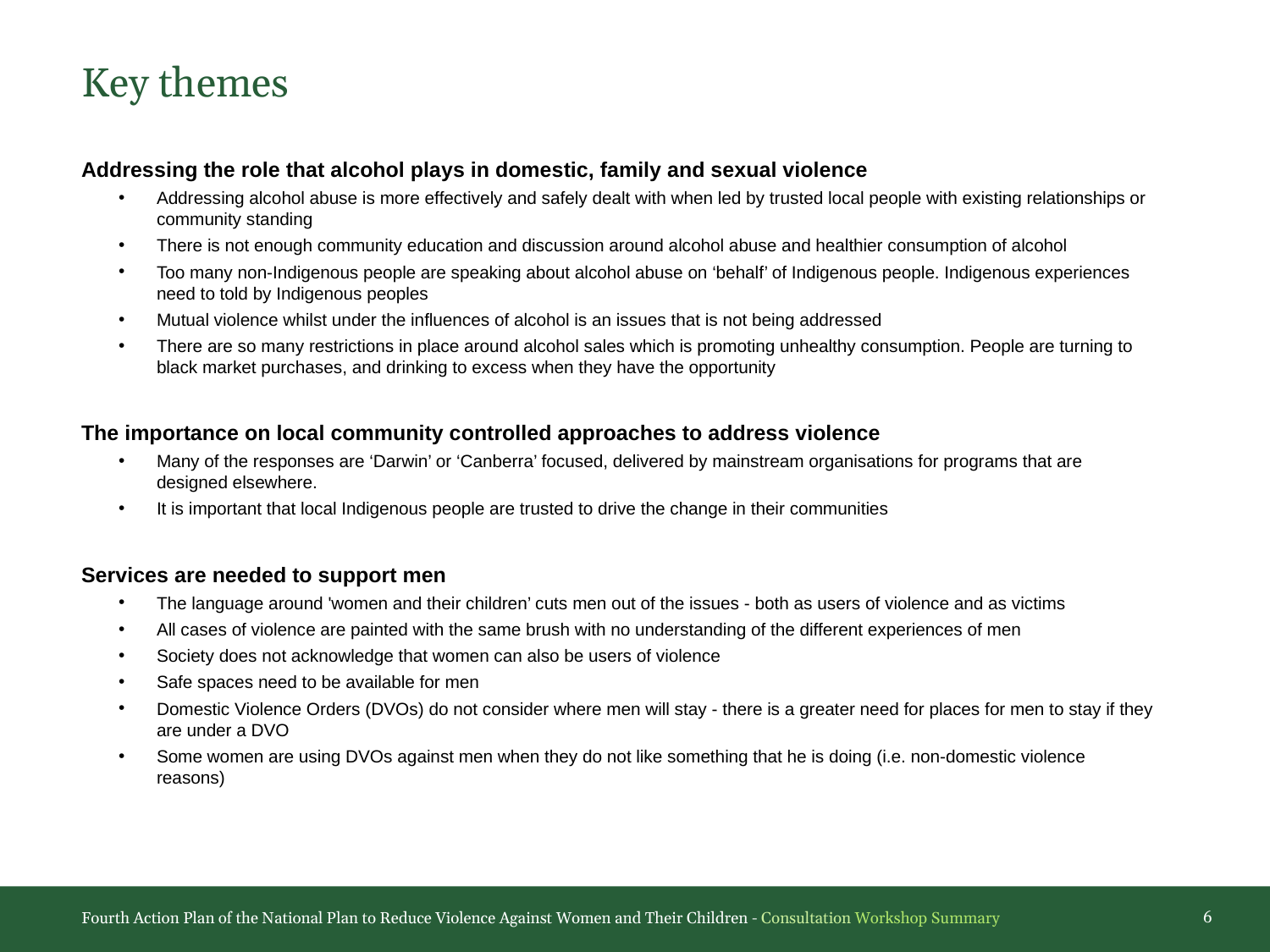

# Key themes
Addressing the role that alcohol plays in domestic, family and sexual violence
Addressing alcohol abuse is more effectively and safely dealt with when led by trusted local people with existing relationships or community standing
There is not enough community education and discussion around alcohol abuse and healthier consumption of alcohol
Too many non-Indigenous people are speaking about alcohol abuse on ‘behalf’ of Indigenous people. Indigenous experiences need to told by Indigenous peoples
Mutual violence whilst under the influences of alcohol is an issues that is not being addressed
There are so many restrictions in place around alcohol sales which is promoting unhealthy consumption. People are turning to black market purchases, and drinking to excess when they have the opportunity

The importance on local community controlled approaches to address violence
Many of the responses are ‘Darwin’ or ‘Canberra’ focused, delivered by mainstream organisations for programs that are designed elsewhere.
It is important that local Indigenous people are trusted to drive the change in their communities

Services are needed to support men
The language around 'women and their children’ cuts men out of the issues - both as users of violence and as victims
All cases of violence are painted with the same brush with no understanding of the different experiences of men
Society does not acknowledge that women can also be users of violence
Safe spaces need to be available for men
Domestic Violence Orders (DVOs) do not consider where men will stay - there is a greater need for places for men to stay if they are under a DVO
Some women are using DVOs against men when they do not like something that he is doing (i.e. non-domestic violence reasons)
Fourth Action Plan of the National Plan to Reduce Violence Against Women and Their Children - Consultation Workshop Summary
6